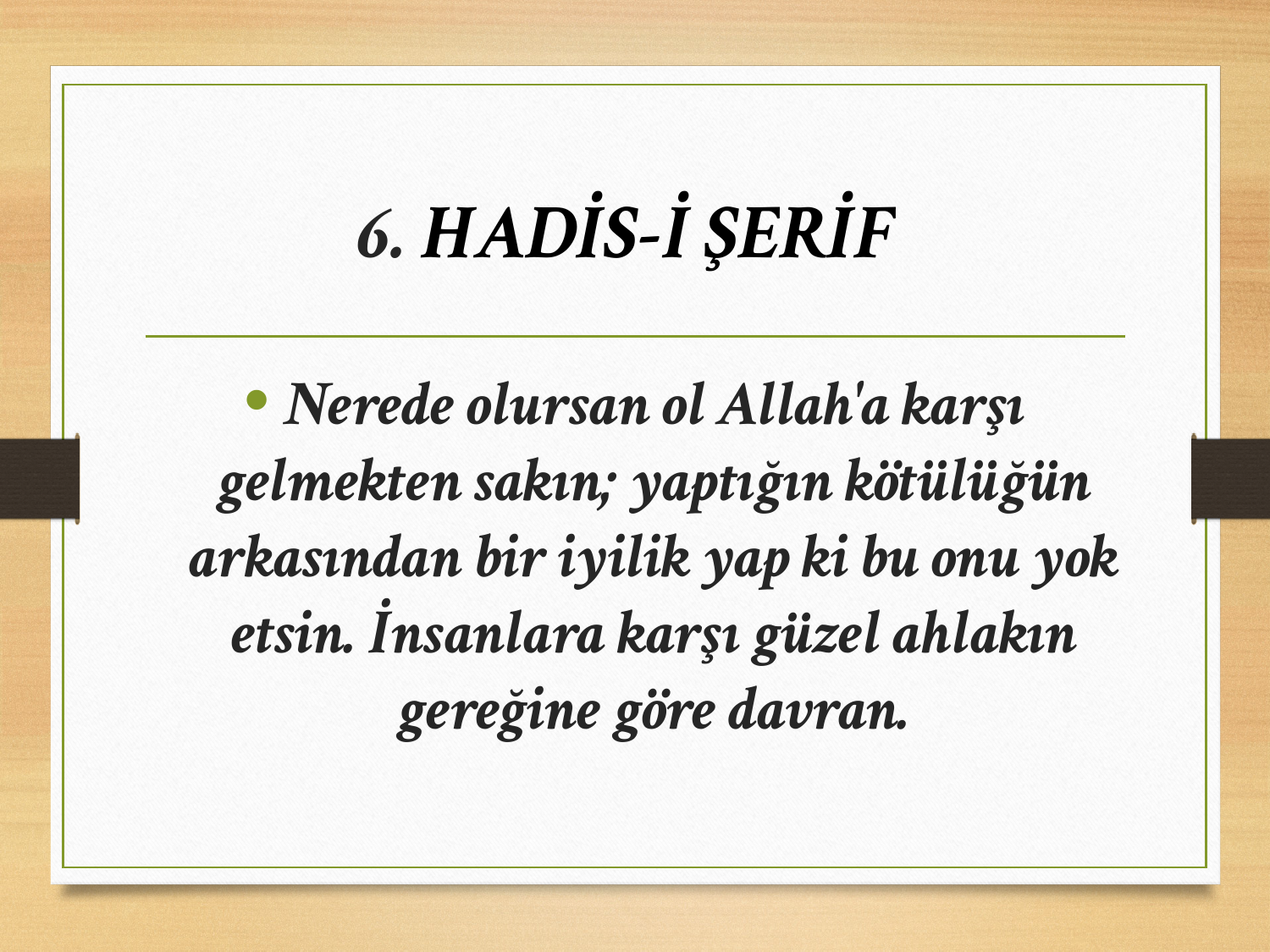

# 6. HADİS-İ ŞERİF
Nerede olursan ol Allah'a karşı gelmekten sakın; yaptığın kötülüğün arkasından bir iyilik yap ki bu onu yok etsin. İnsanlara karşı güzel ahlakın gereğine göre davran.